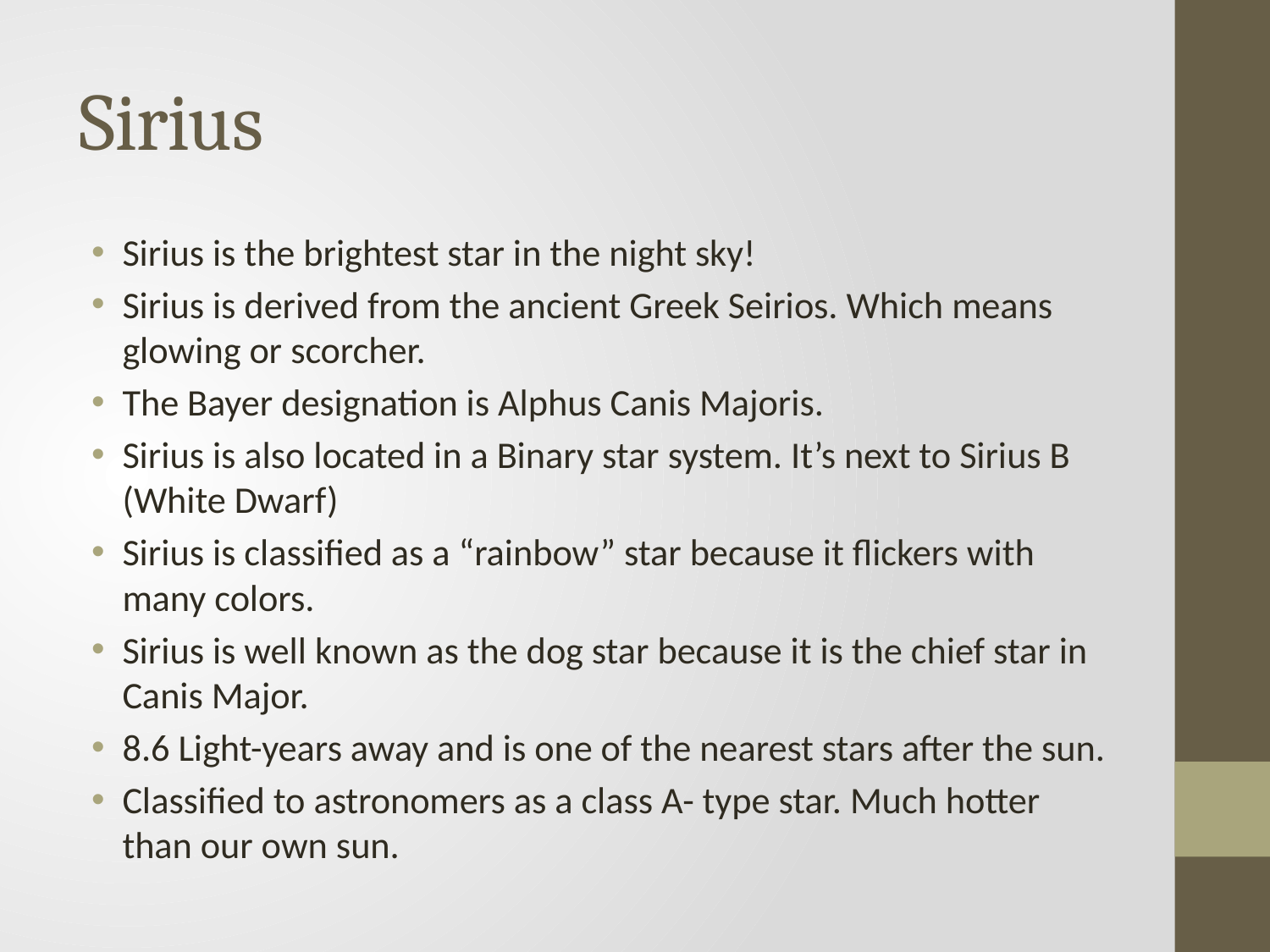

# Sirius
Sirius is the brightest star in the night sky!
Sirius is derived from the ancient Greek Seirios. Which means glowing or scorcher.
The Bayer designation is Alphus Canis Majoris.
Sirius is also located in a Binary star system. It’s next to Sirius B (White Dwarf)
Sirius is classified as a “rainbow” star because it flickers with many colors.
Sirius is well known as the dog star because it is the chief star in Canis Major.
8.6 Light-years away and is one of the nearest stars after the sun.
Classified to astronomers as a class A- type star. Much hotter than our own sun.